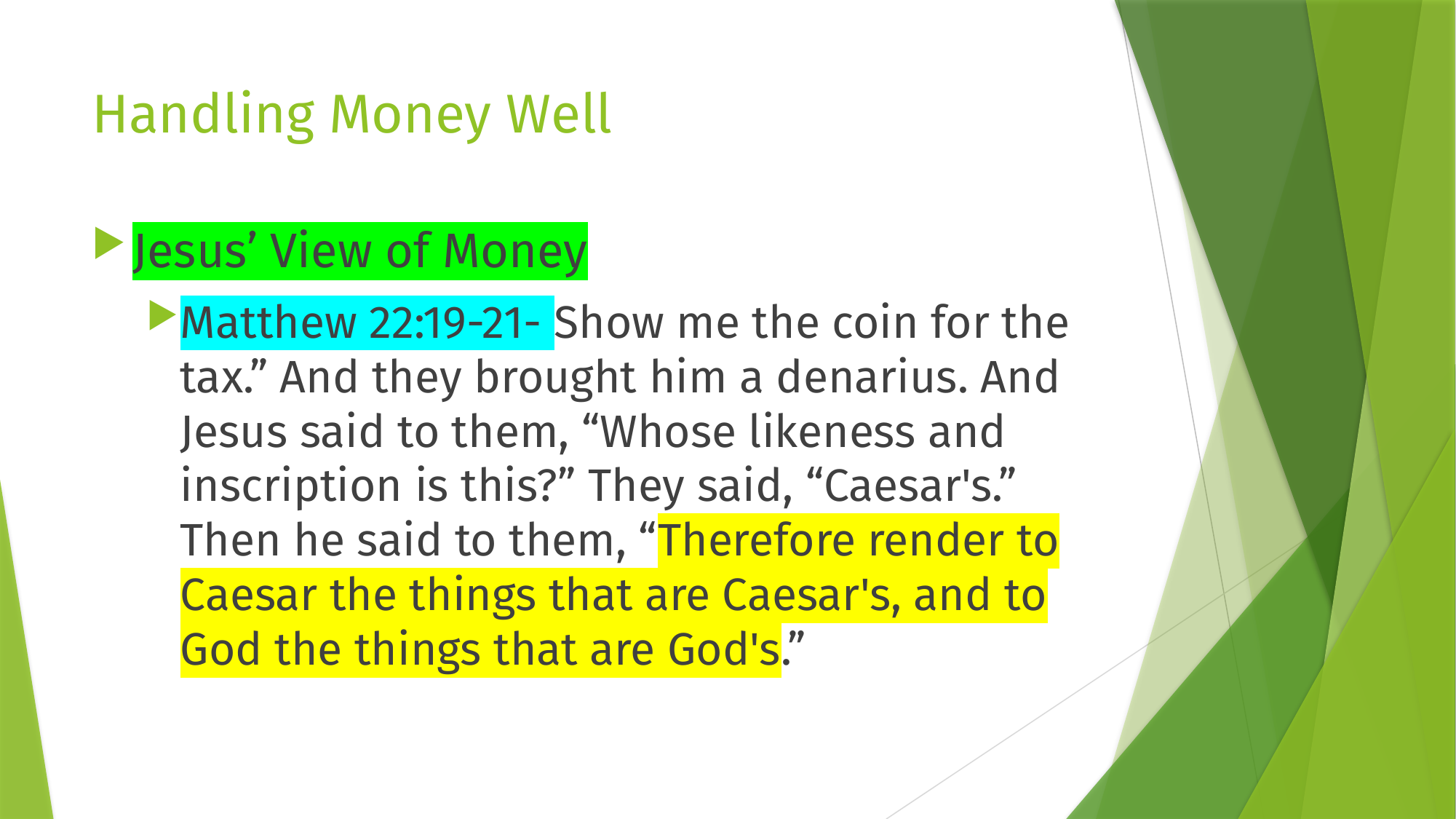

# Handling Money Well
Jesus’ View of Money
Matthew 22:19-21- Show me the coin for the tax.” And they brought him a denarius. And Jesus said to them, “Whose likeness and inscription is this?” They said, “Caesar's.” Then he said to them, “Therefore render to Caesar the things that are Caesar's, and to God the things that are God's.”